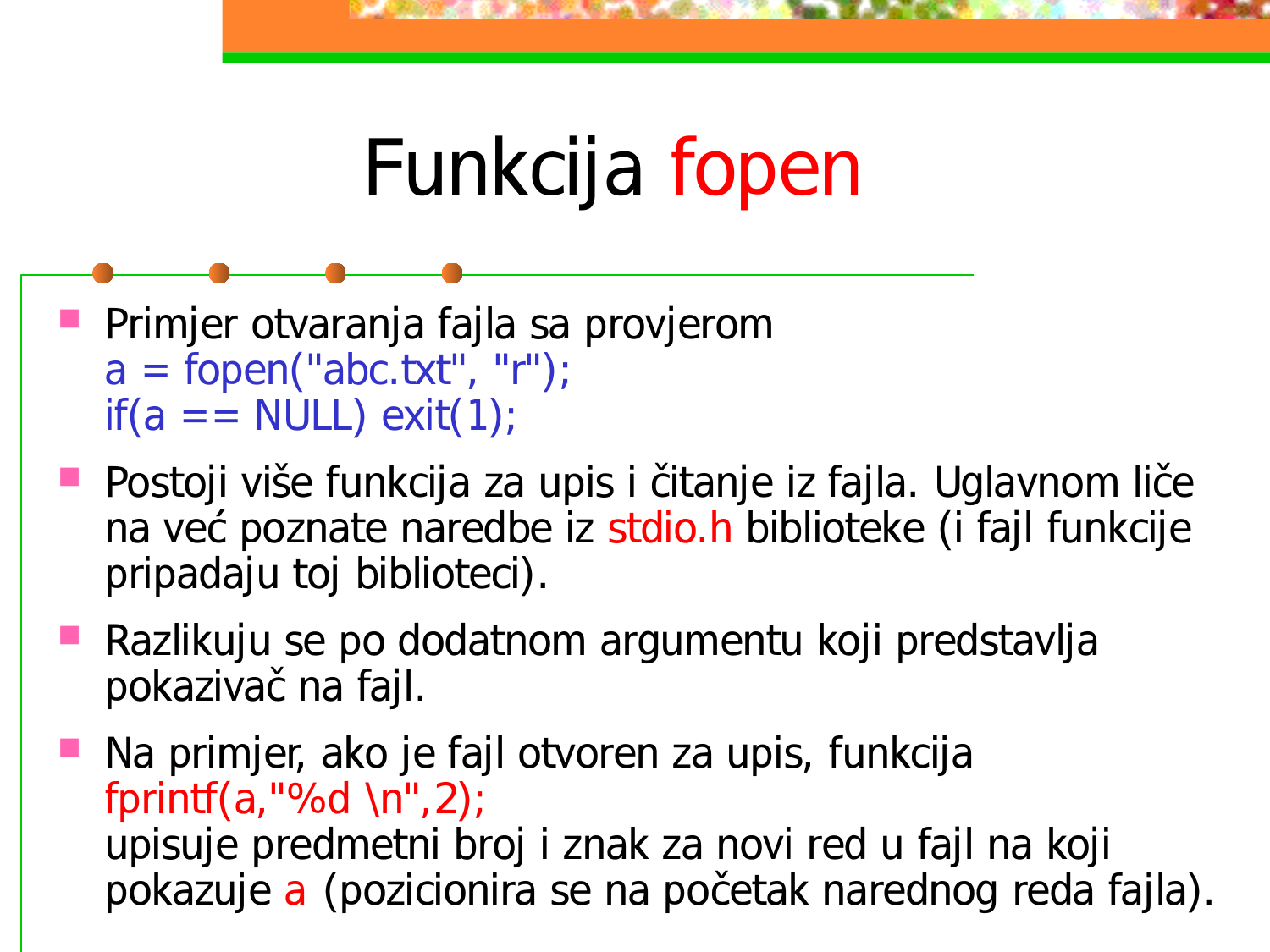

# Funkcija fopen
Primjer otvaranja fajla sa provjerom
a = fopen("abc.txt", "r");
if(a == NULL) exit(1);
Postoji više funkcija za upis i čitanje iz fajla. Uglavnom liče na već poznate naredbe iz stdio.h biblioteke (i fajl funkcije pripadaju toj biblioteci).
Razlikuju se po dodatnom argumentu koji predstavlja pokazivač na fajl.
Na primjer, ako je fajl otvoren za upis, funkcija
fprintf(a,"%d \n",2);
upisuje predmetni broj i znak za novi red u fajl na koji pokazuje a (pozicionira se na početak narednog reda fajla).